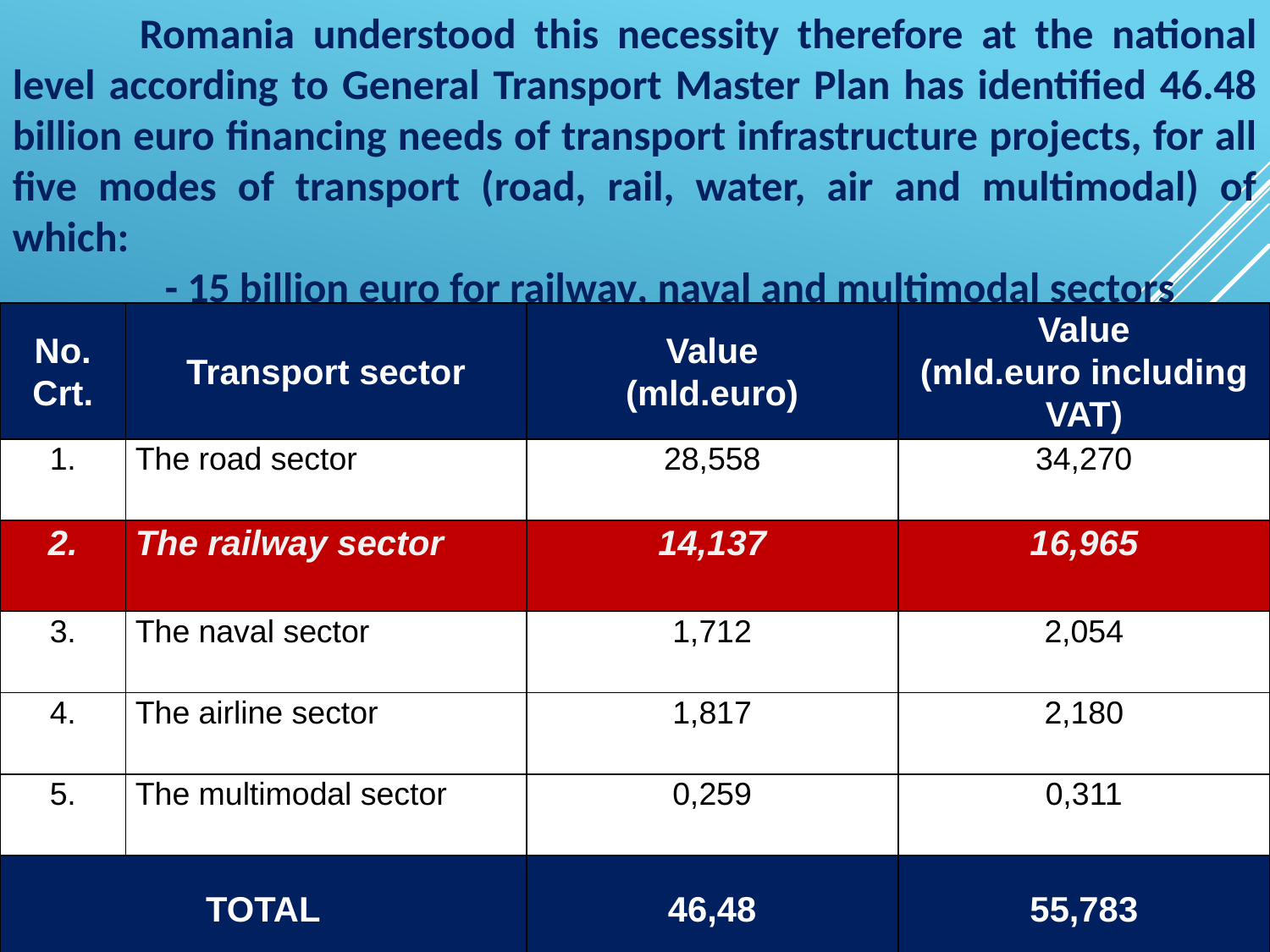

Romania understood this necessity therefore at the national level according to General Transport Master Plan has identified 46.48 billion euro financing needs of transport infrastructure projects, for all five modes of transport (road, rail, water, air and multimodal) of which:
                - 15 billion euro for railway, naval and multimodal sectors

| No. Crt. | Transport sector | Value (mld.euro) | Value (mld.euro including VAT) |
| --- | --- | --- | --- |
| 1. | The road sector | 28,558 | 34,270 |
| 2. | The railway sector | 14,137 | 16,965 |
| 3. | The naval sector | 1,712 | 2,054 |
| 4. | The airline sector | 1,817 | 2,180 |
| 5. | The multimodal sector | 0,259 | 0,311 |
| TOTAL |  | 46,48 | 55,783 |